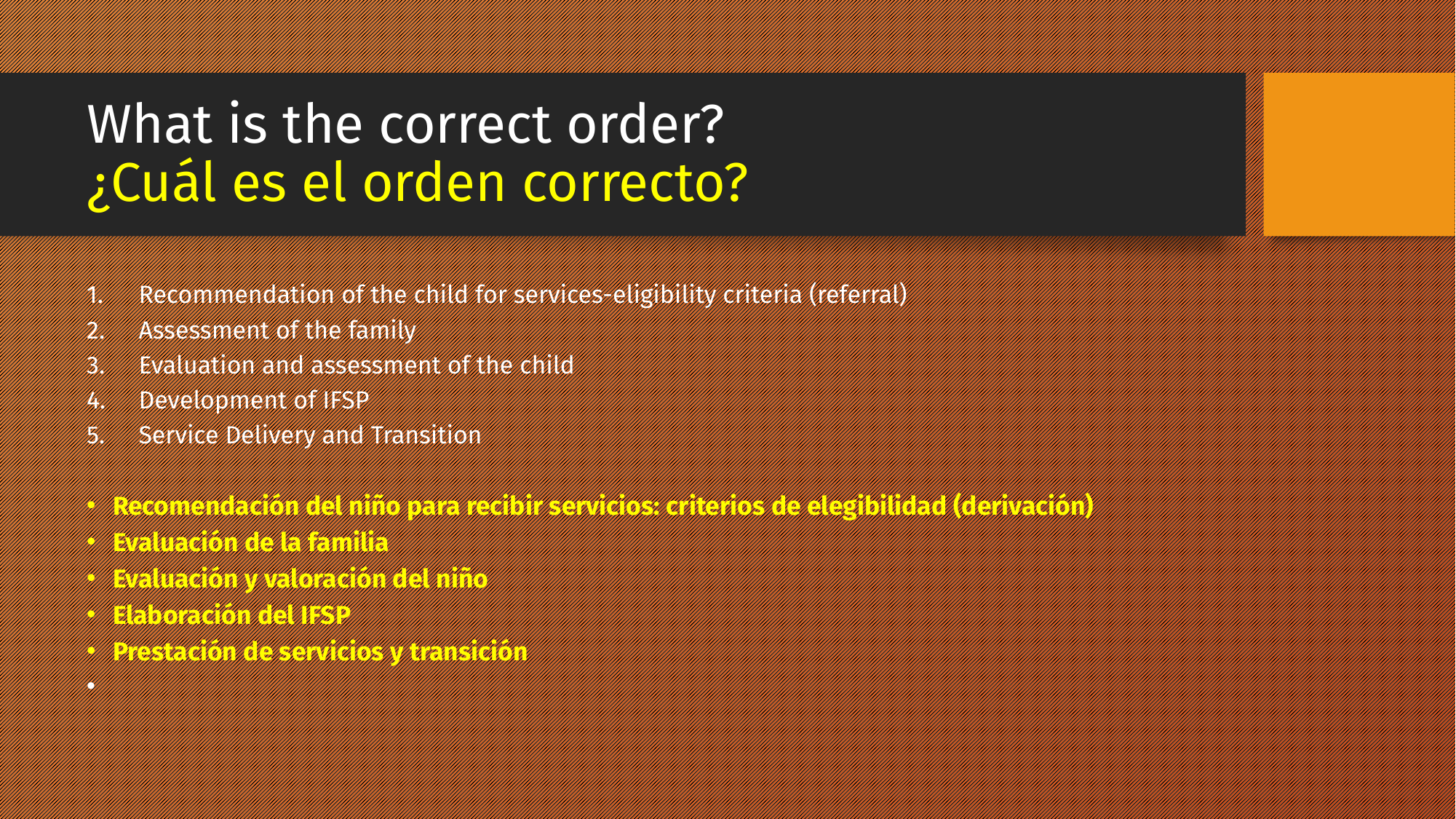

# What is the correct order? ¿Cuál es el orden correcto?
Recommendation of the child for services-eligibility criteria (referral)
Assessment of the family
Evaluation and assessment of the child
Development of IFSP
Service Delivery and Transition

Recomendación del niño para recibir servicios: criterios de elegibilidad (derivación)
Evaluación de la familia
Evaluación y valoración del niño
Elaboración del IFSP
Prestación de servicios y transición